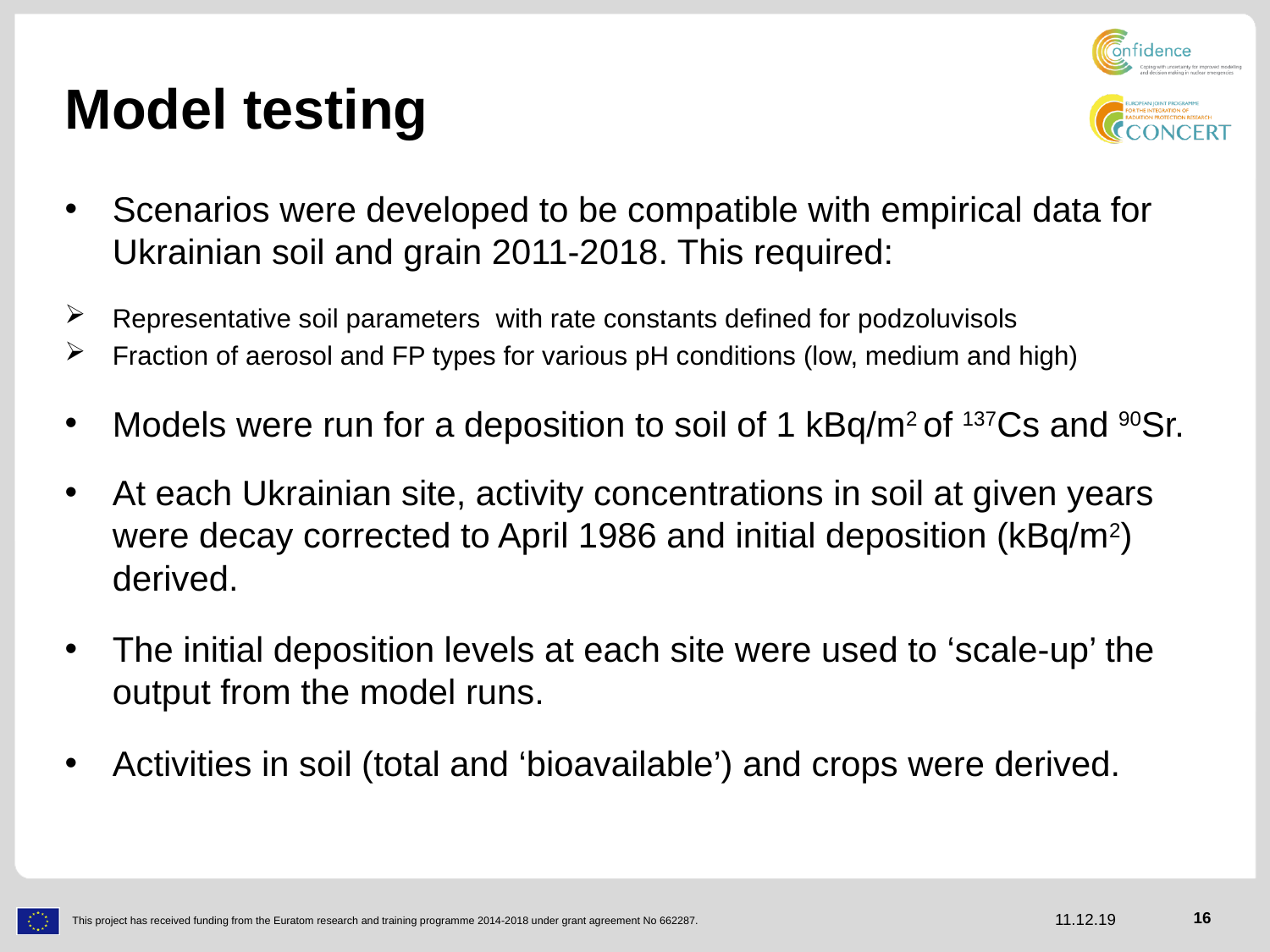

# Model testing
Scenarios were developed to be compatible with empirical data for Ukrainian soil and grain 2011-2018. This required:

Representative soil parameters  with rate constants defined for podzoluvisols
Fraction of aerosol and FP types for various pH conditions (low, medium and high)

Models were run for a deposition to soil of 1 kBq/m2 of 137Cs and 90Sr.

At each Ukrainian site, activity concentrations in soil at given years were decay corrected to April 1986 and initial deposition (kBq/m2) derived.

The initial deposition levels at each site were used to ‘scale-up’ the output from the model runs.

Activities in soil (total and ‘bioavailable’) and crops were derived.